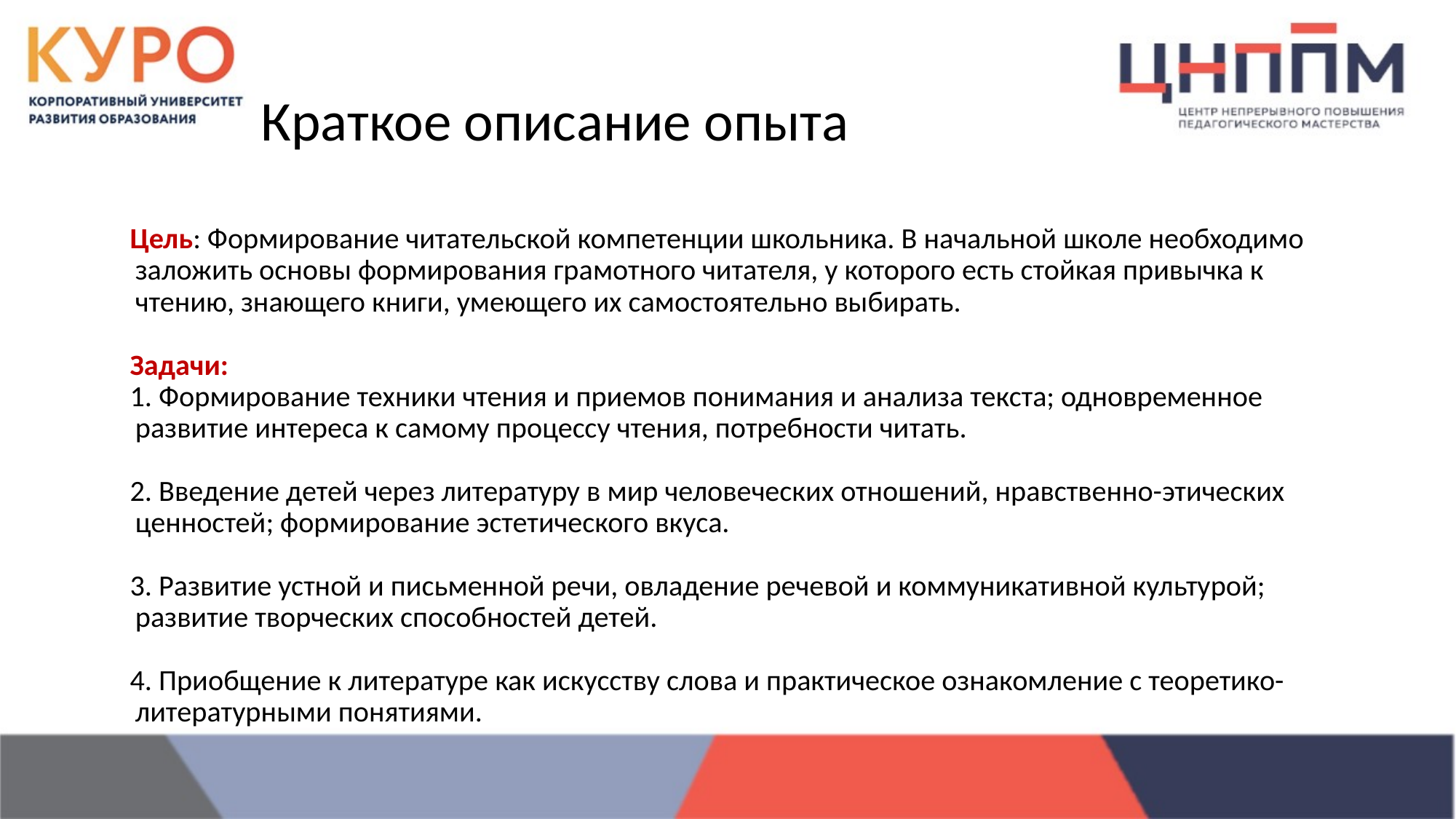

# Краткое описание опыта
Цель: Формирование читательской компетенции школьника. В начальной школе необходимо заложить основы формирования грамотного читателя, у которого есть стойкая привычка к чтению, знающего книги, умеющего их самостоятельно выбирать.

Задачи:
1. Формирование техники чтения и приемов понимания и анализа текста; одновременное развитие интереса к самому процессу чтения, потребности читать.

2. Введение детей через литературу в мир человеческих отношений, нравственно-этических ценностей; формирование эстетического вкуса.

3. Развитие устной и письменной речи, овладение речевой и коммуникативной культурой; развитие творческих способностей детей.

4. Приобщение к литературе как искусству слова и практическое ознакомление с теоретико-литературными понятиями.